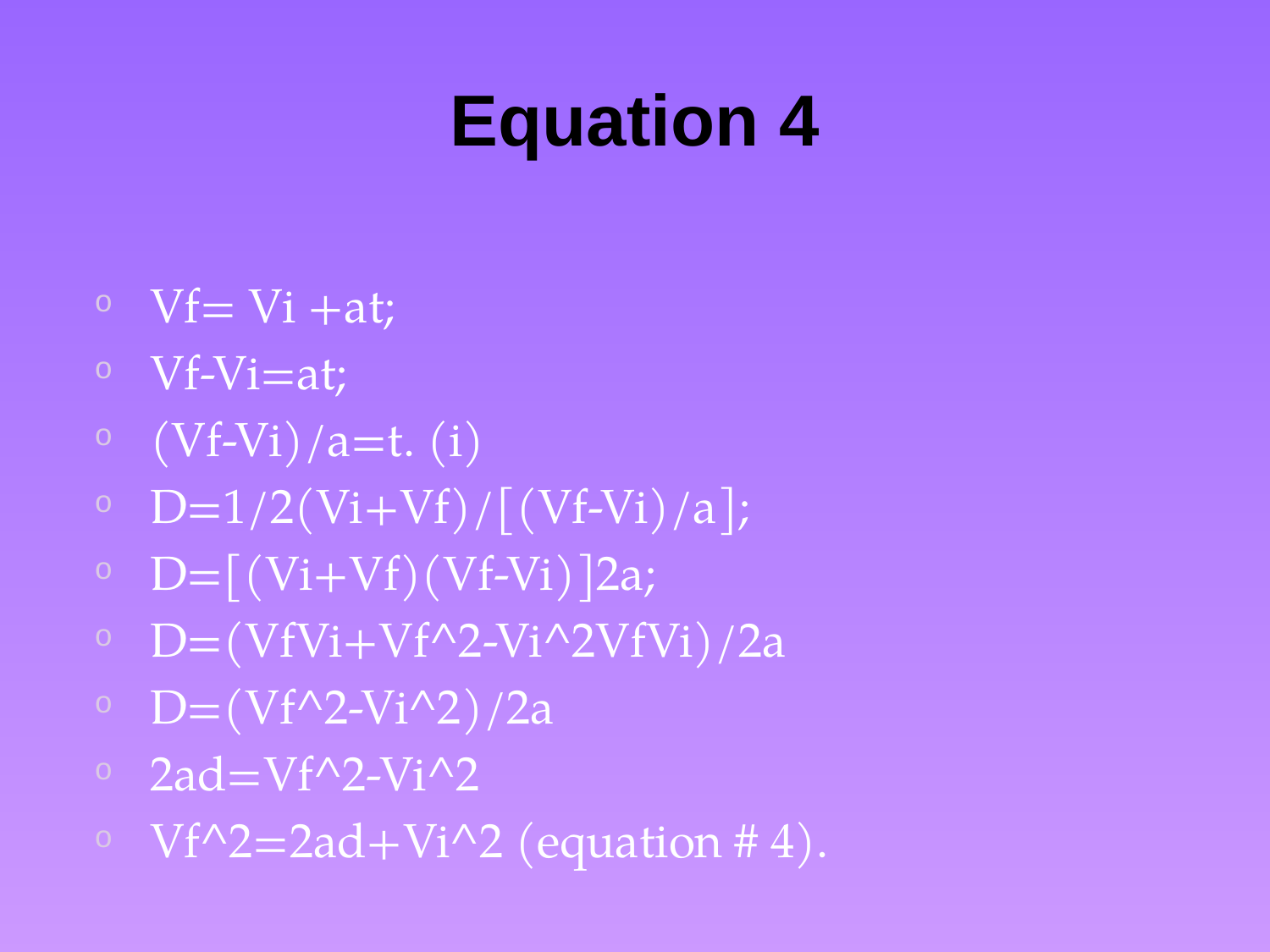

# Equation 4
Vf= Vi +at;
Vf-Vi=at;
(Vf-Vi)/a=t. (i)
D=1/2(Vi+Vf)/[(Vf-Vi)/a];
D=[(Vi+Vf)(Vf-Vi)]2a;
D=(VfVi+Vf^2-Vi^2VfVi)/2a
D=(Vf^2-Vi^2)/2a
2ad=Vf^2-Vi^2
Vf^2=2ad+Vi^2 (equation # 4).